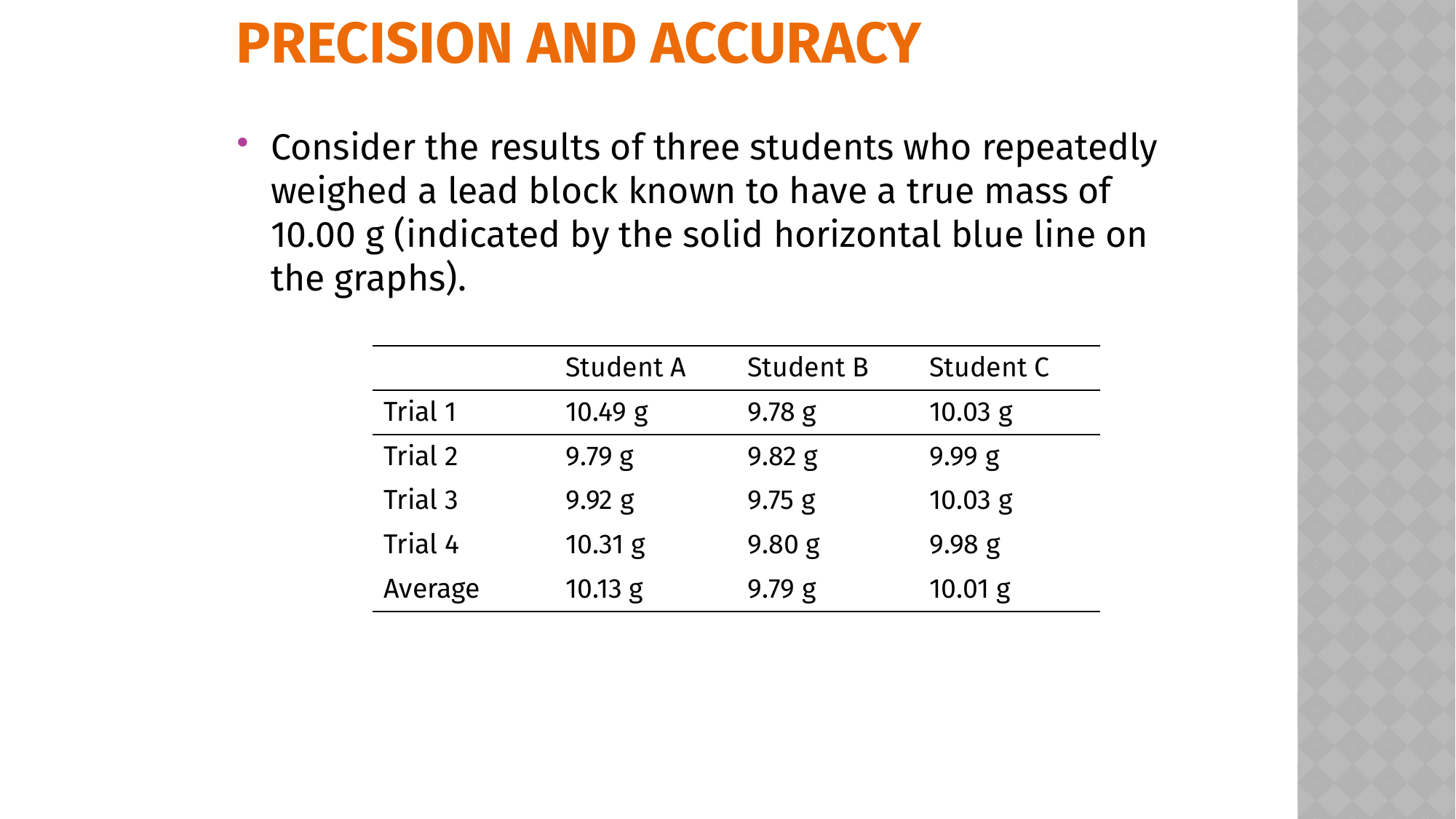

# Precision and Accuracy
Consider the results of three students who repeatedly weighed a lead block known to have a true mass of 10.00 g (indicated by the solid horizontal blue line on the graphs).
|  | Student A | Student B | Student C |
| --- | --- | --- | --- |
| Trial 1 | 10.49 g | 9.78 g | 10.03 g |
| Trial 2 | 9.79 g | 9.82 g | 9.99 g |
| Trial 3 | 9.92 g | 9.75 g | 10.03 g |
| Trial 4 | 10.31 g | 9.80 g | 9.98 g |
| Average | 10.13 g | 9.79 g | 10.01 g |